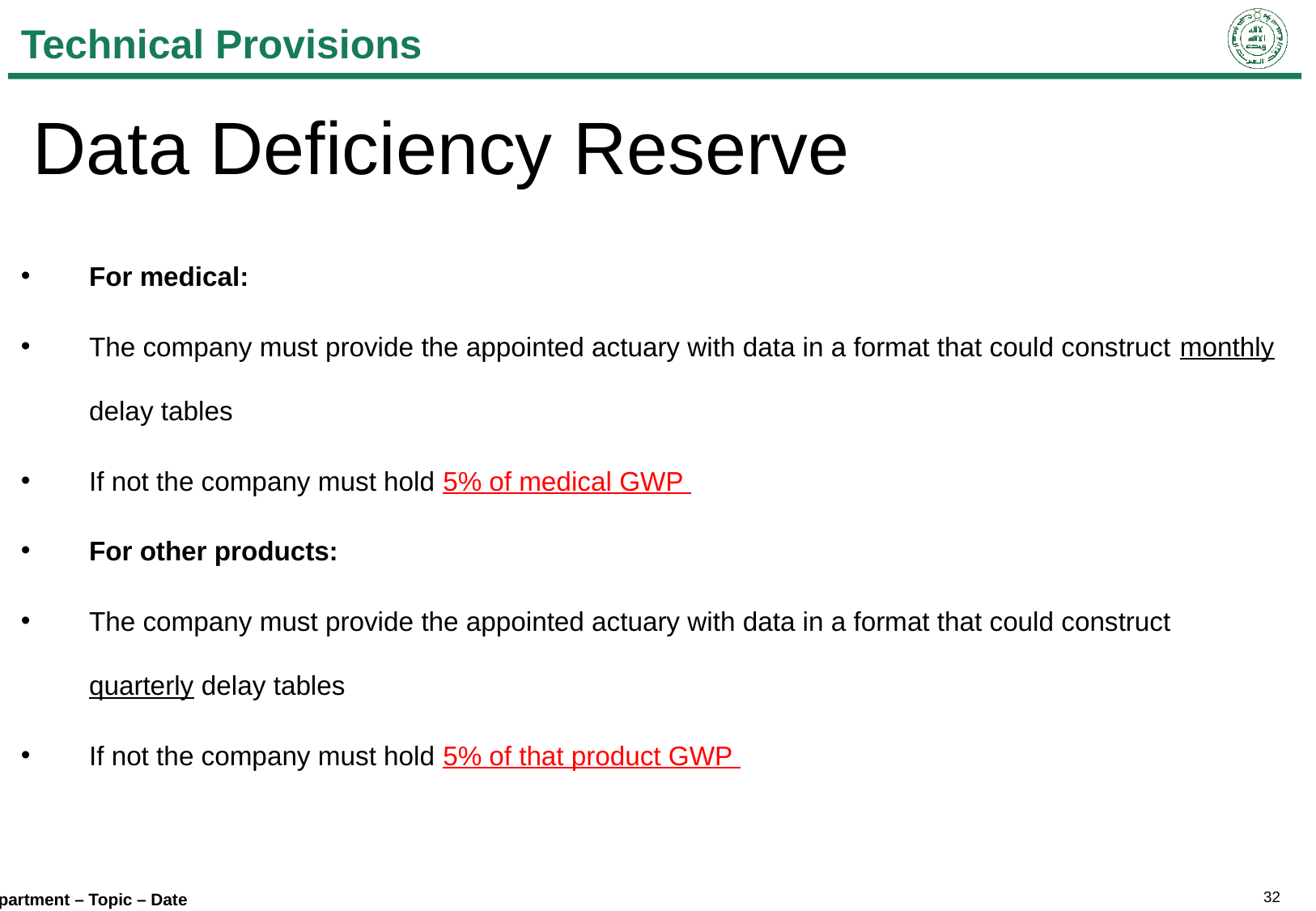

# Technical Provisions
Data Deficiency Reserve
For medical:
The company must provide the appointed actuary with data in a format that could construct monthly delay tables
If not the company must hold 5% of medical GWP
For other products:
The company must provide the appointed actuary with data in a format that could construct quarterly delay tables
If not the company must hold 5% of that product GWP